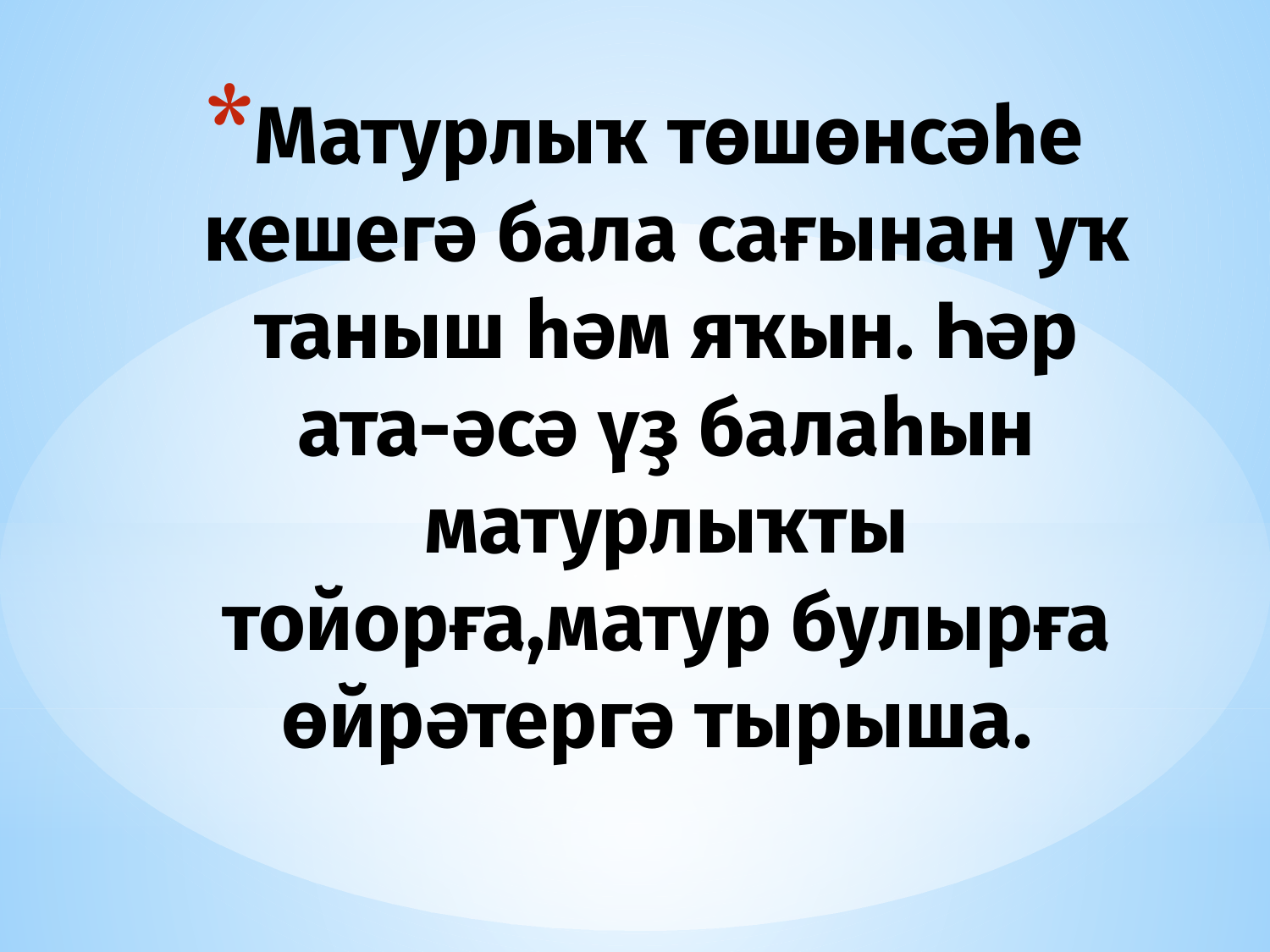

# Матурлыҡ төшөнсәһе кешегә бала сағынан уҡ таныш һәм яҡын. Һәр ата-әсә үҙ балаһын матурлыҡты тойорға,матур булырға өйрәтергә тырыша.